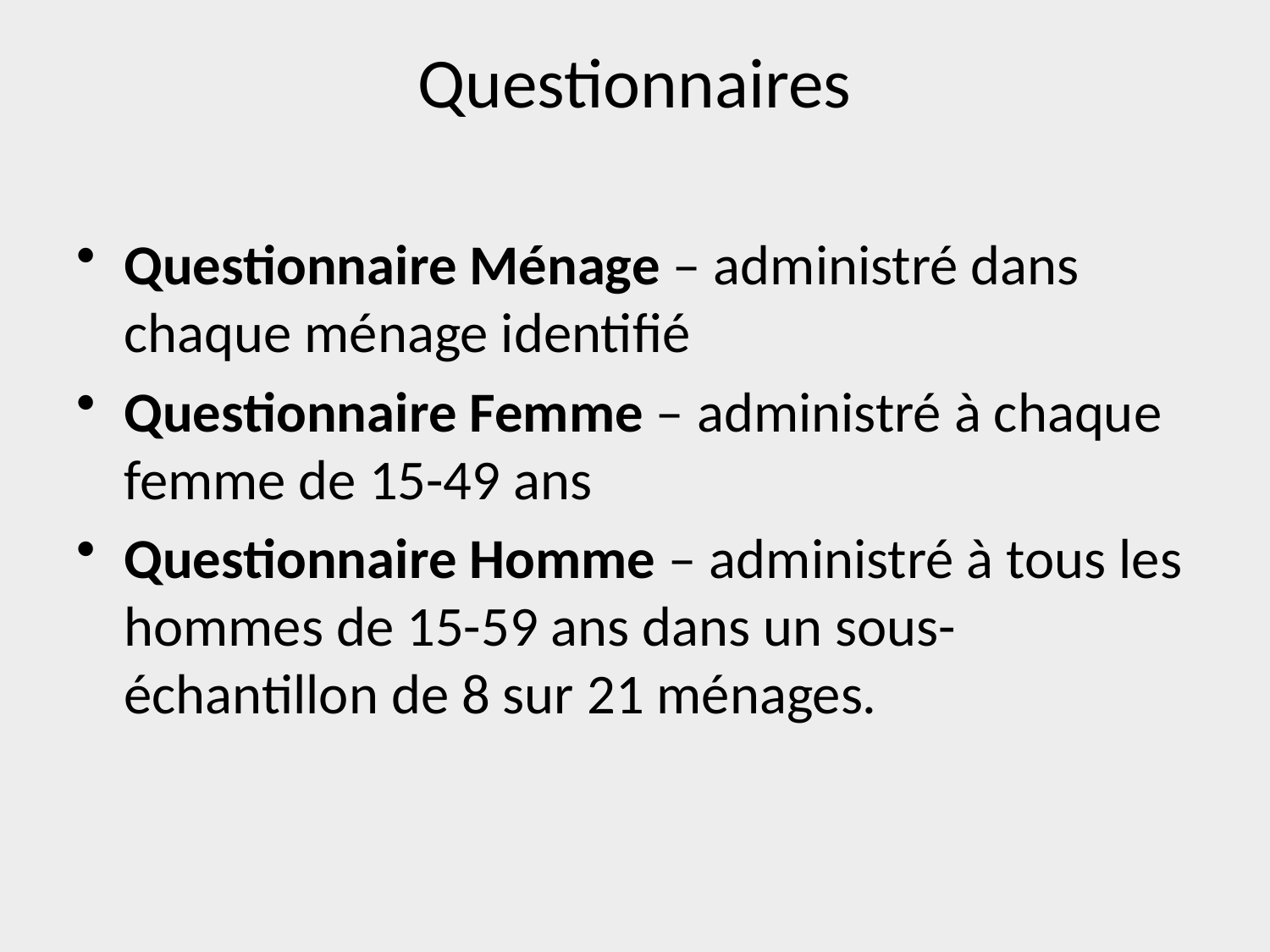

# Questionnaires
Questionnaire Ménage – administré dans chaque ménage identifié
Questionnaire Femme – administré à chaque femme de 15-49 ans
Questionnaire Homme – administré à tous les hommes de 15-59 ans dans un sous-échantillon de 8 sur 21 ménages.